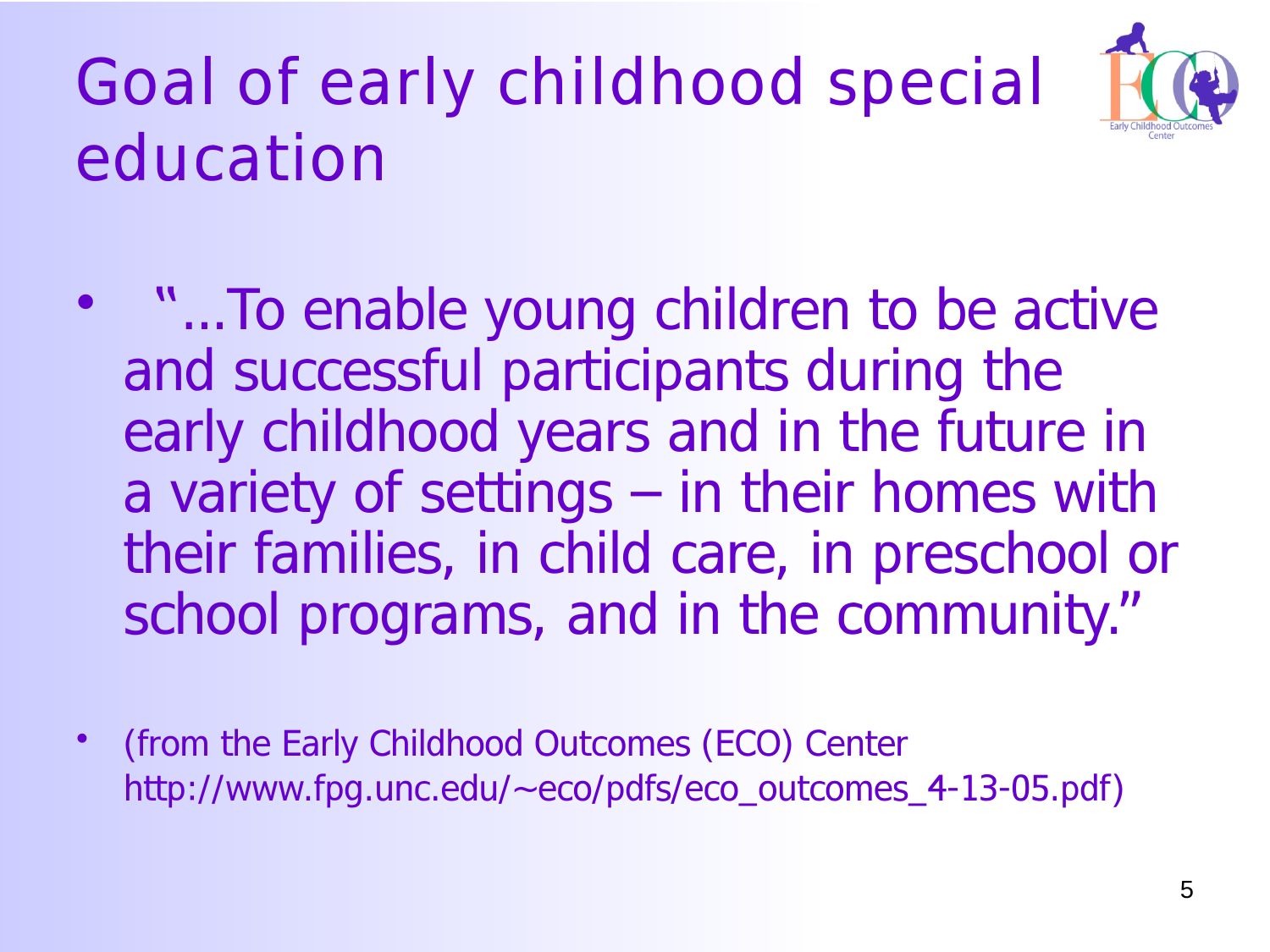

# Goal of early childhood special education
  “…To enable young children to be active and successful participants during the early childhood years and in the future in a variety of settings – in their homes with their families, in child care, in preschool or school programs, and in the community.”

(from the Early Childhood Outcomes (ECO) Center
	http://www.fpg.unc.edu/~eco/pdfs/eco_outcomes_4-13-05.pdf)
5